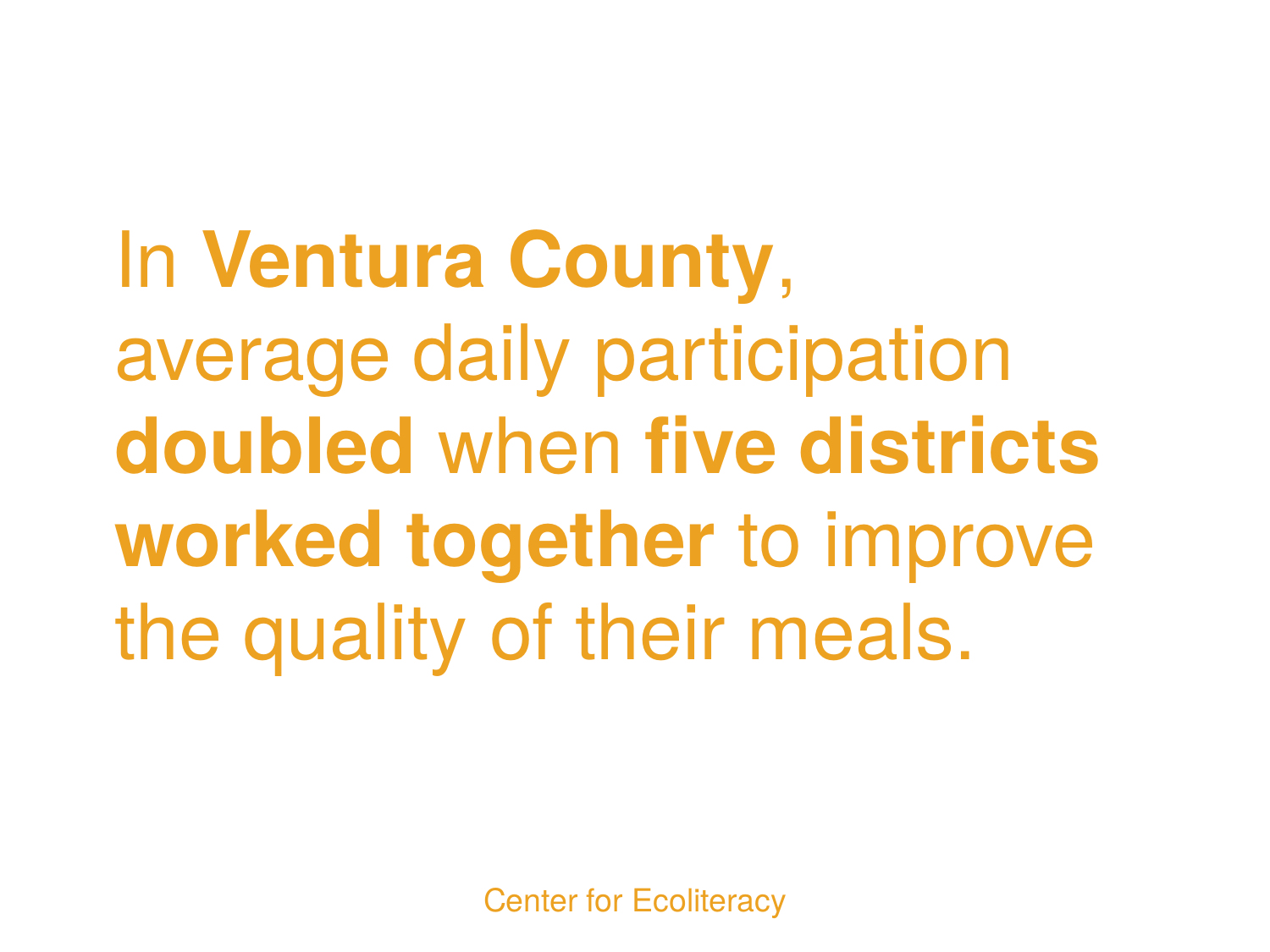

In Ventura County,
average daily participation
doubled when five districts worked together to improve the quality of their meals.

Center for Ecoliteracy